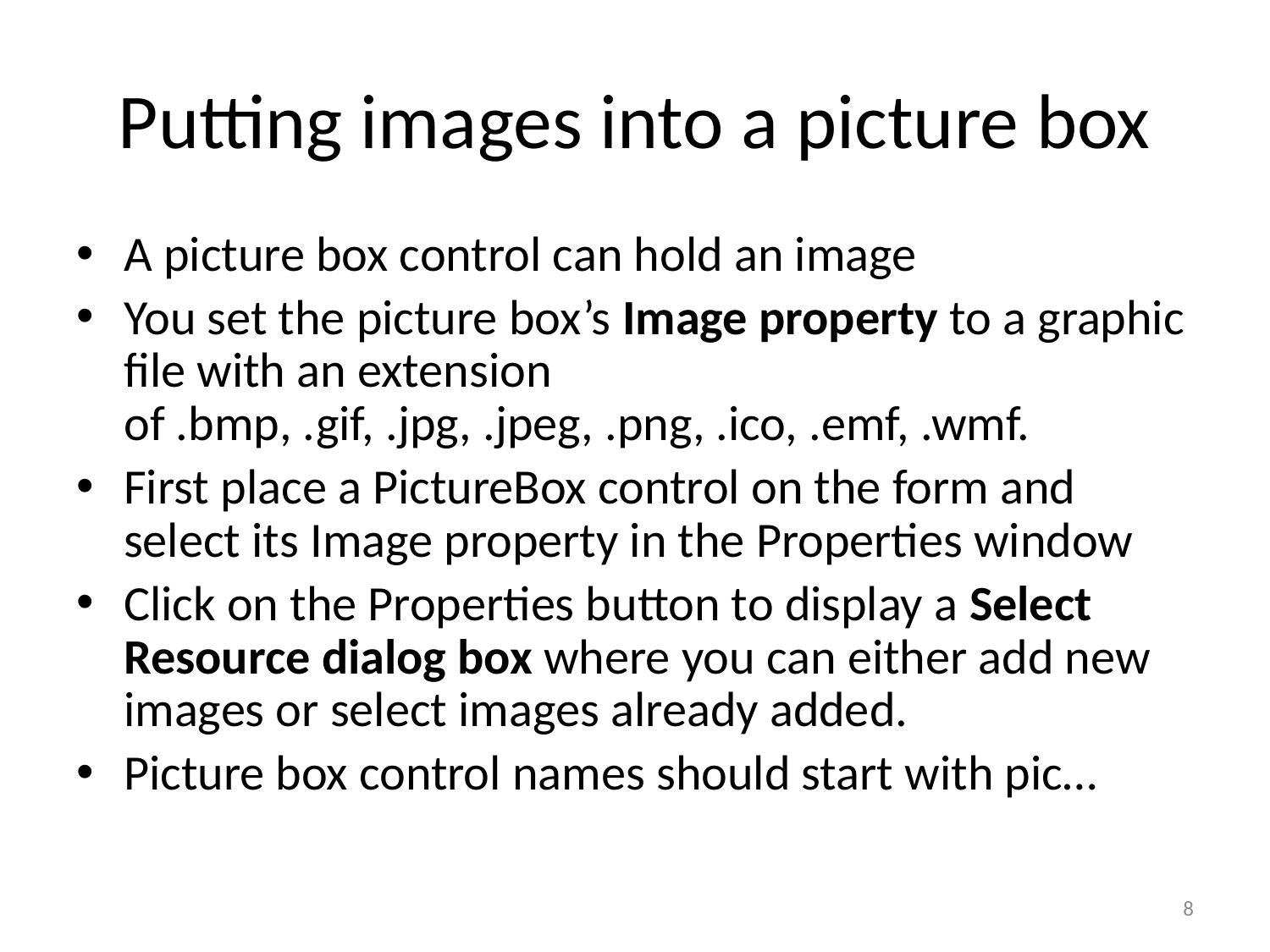

# Putting images into a picture box
A picture box control can hold an image
You set the picture box’s Image property to a graphic file with an extension of .bmp, .gif, .jpg, .jpeg, .png, .ico, .emf, .wmf.
First place a PictureBox control on the form and select its Image property in the Properties window
Click on the Properties button to display a Select Resource dialog box where you can either add new images or select images already added.
Picture box control names should start with pic…
8